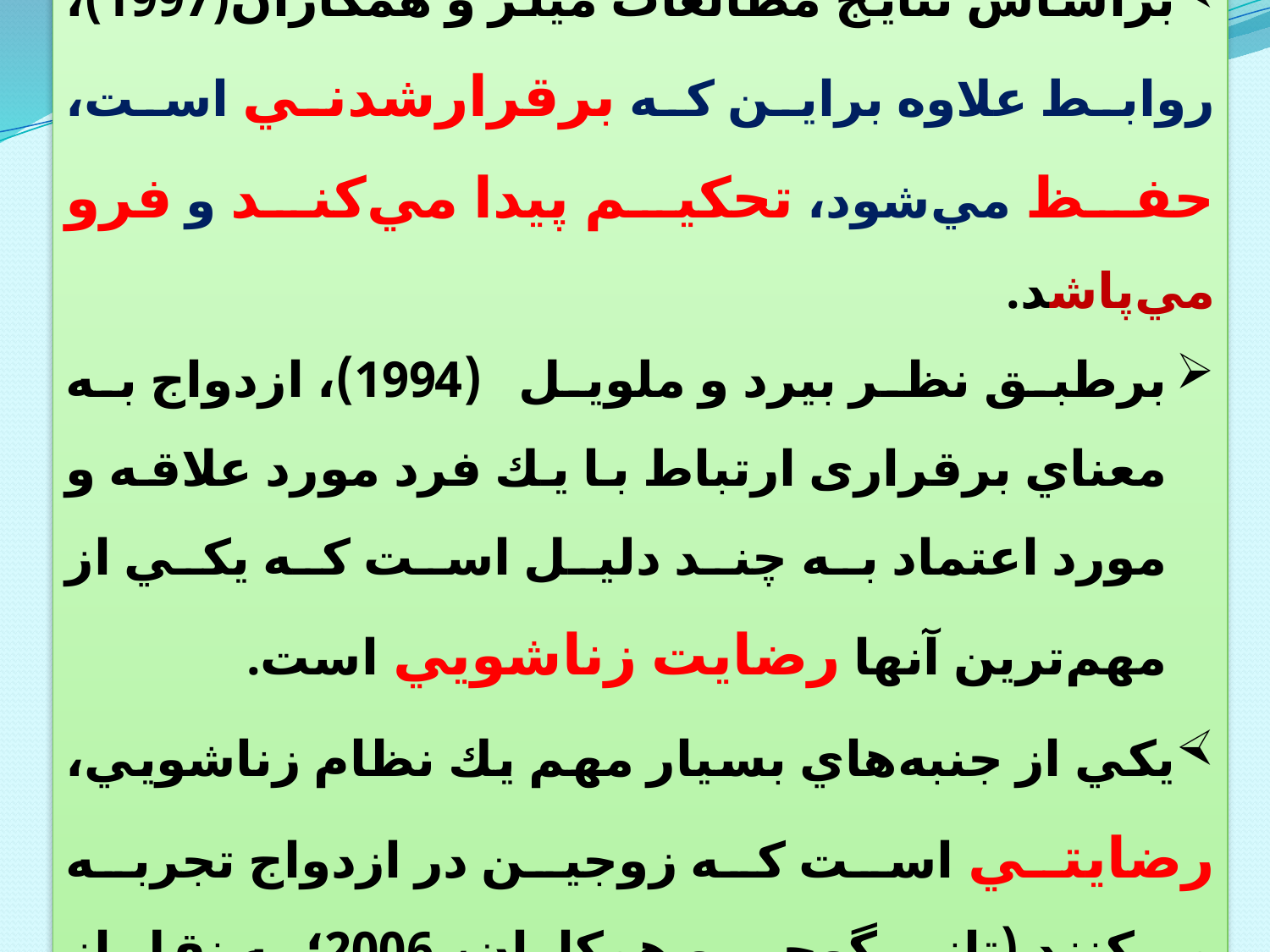

براساس نتايج مطالعات ميلر و همكاران(1997)، روابط علاوه براين كه برقرارشدني است، حفظ مي‌شود، تحكيم پيدا مي‌كند و فرو مي‌پاشد.
برطبق نظر بيرد و ملويل (1994)، ازدواج به معناي برقراری ارتباط با يك فرد مورد علاقه و مورد اعتماد به چند دليل است كه يكي از مهم‌ترين آنها رضايت زناشويي است.
يكي از جنبه‌هاي بسيار مهم يك نظام زناشويي، رضايتي است كه زوجين در ازدواج تجربه مي‌كنند (تاني گوچي و همكاران، 2006؛ به نقل از اوليا و همكاران، 1390 ).